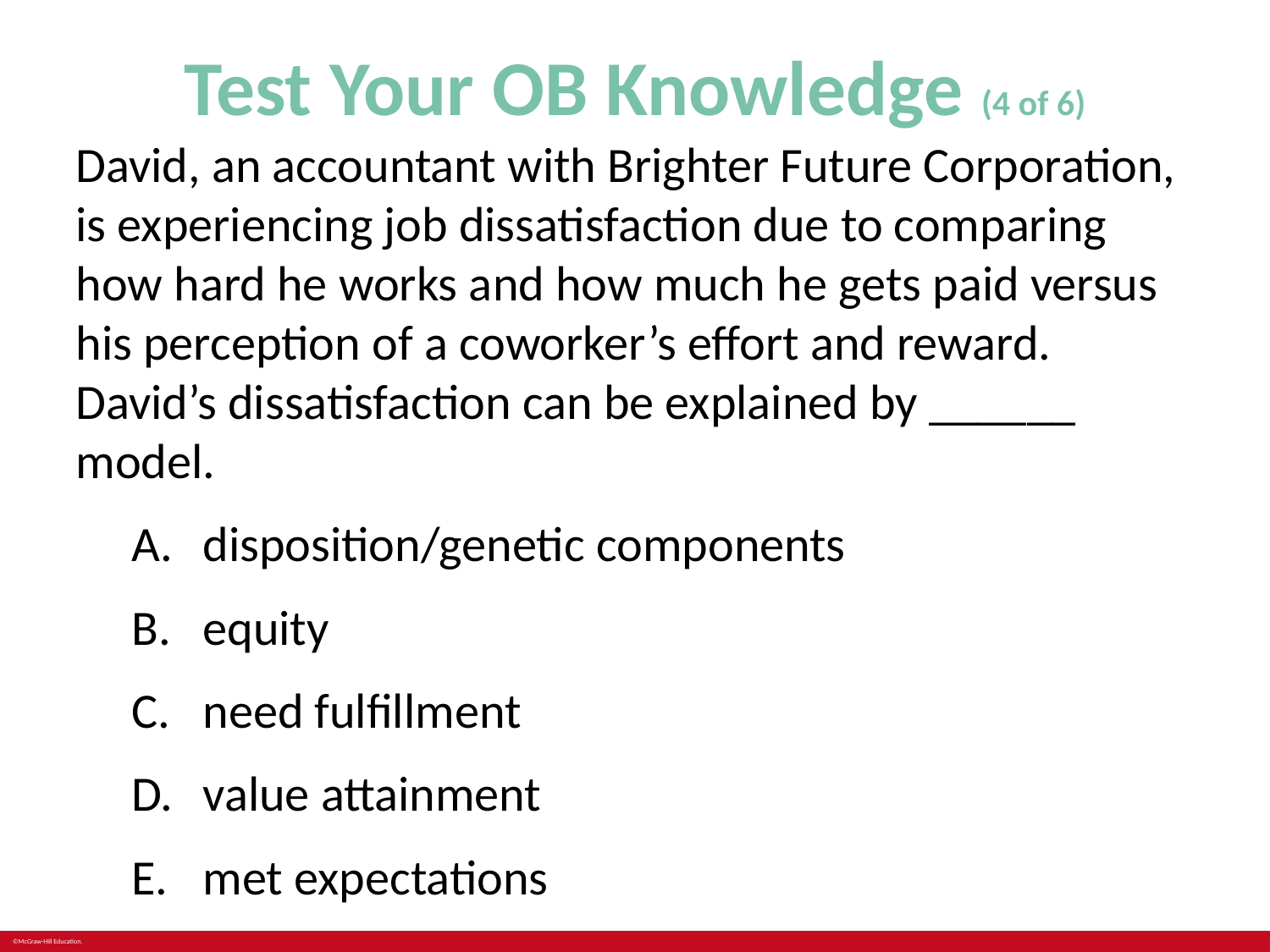

# Test Your OB Knowledge (4 of 6)
David, an accountant with Brighter Future Corporation, is experiencing job dissatisfaction due to comparing how hard he works and how much he gets paid versus his perception of a coworker’s effort and reward.  David’s dissatisfaction can be explained by ______ model.
disposition/genetic components
equity
need fulfillment
value attainment
met expectations